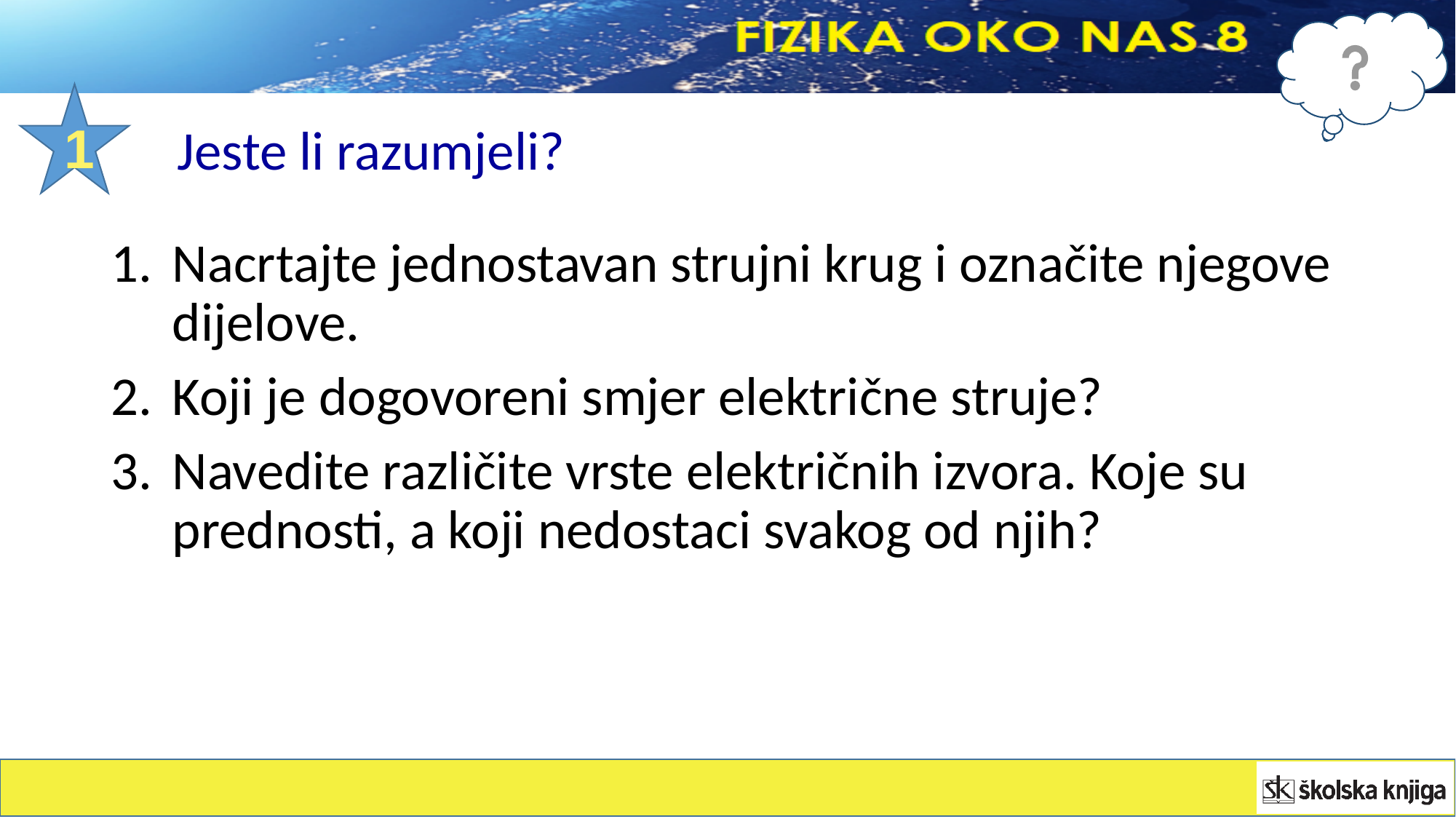

1
Jeste li razumjeli?
Nacrtajte jednostavan strujni krug i označite njegove dijelove.
Koji je dogovoreni smjer električne struje?
Navedite različite vrste električnih izvora. Koje su prednosti, a koji nedostaci svakog od njih?